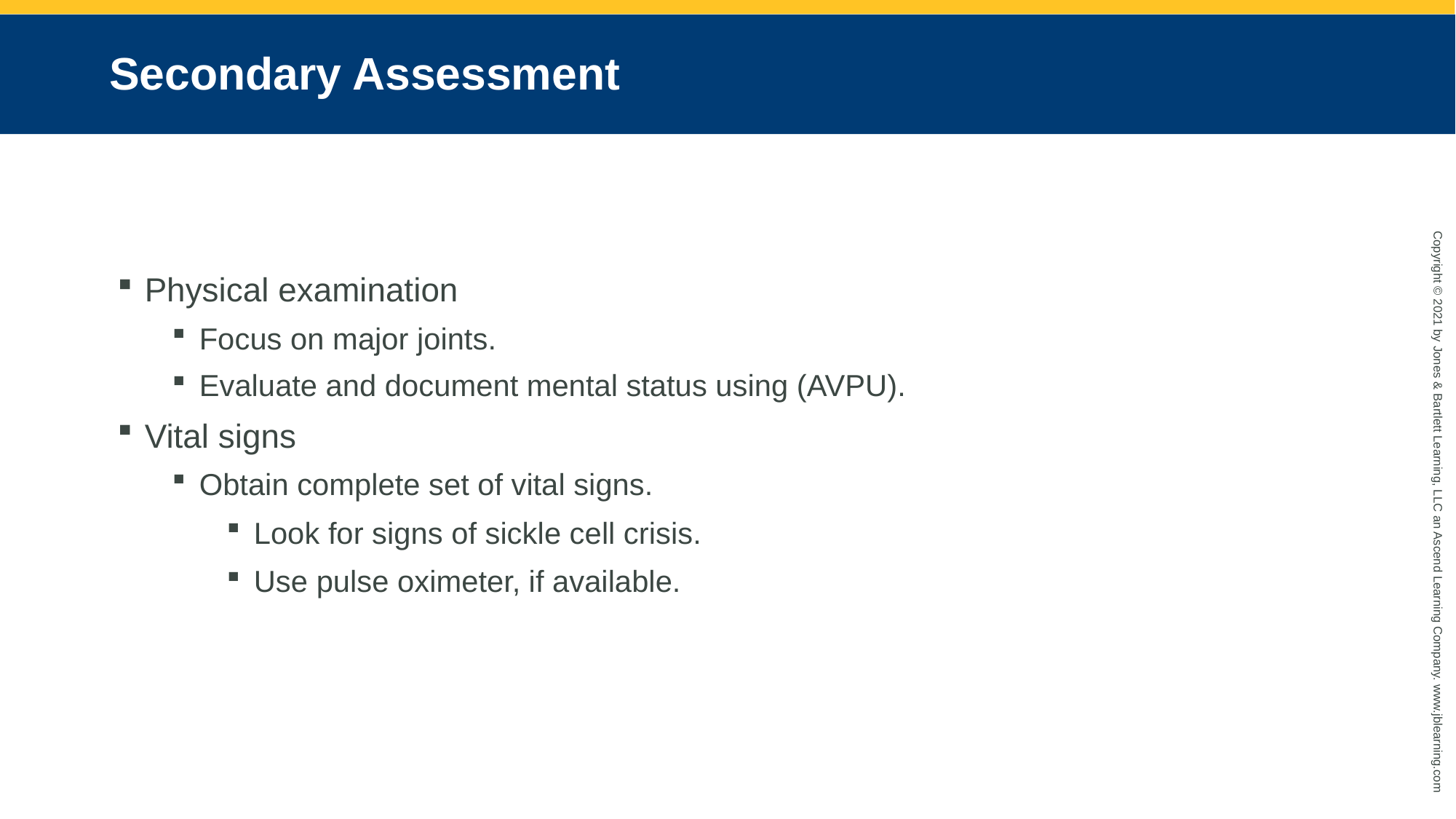

# Secondary Assessment
Physical examination
Focus on major joints.
Evaluate and document mental status using (AVPU).
Vital signs
Obtain complete set of vital signs.
Look for signs of sickle cell crisis.
Use pulse oximeter, if available.